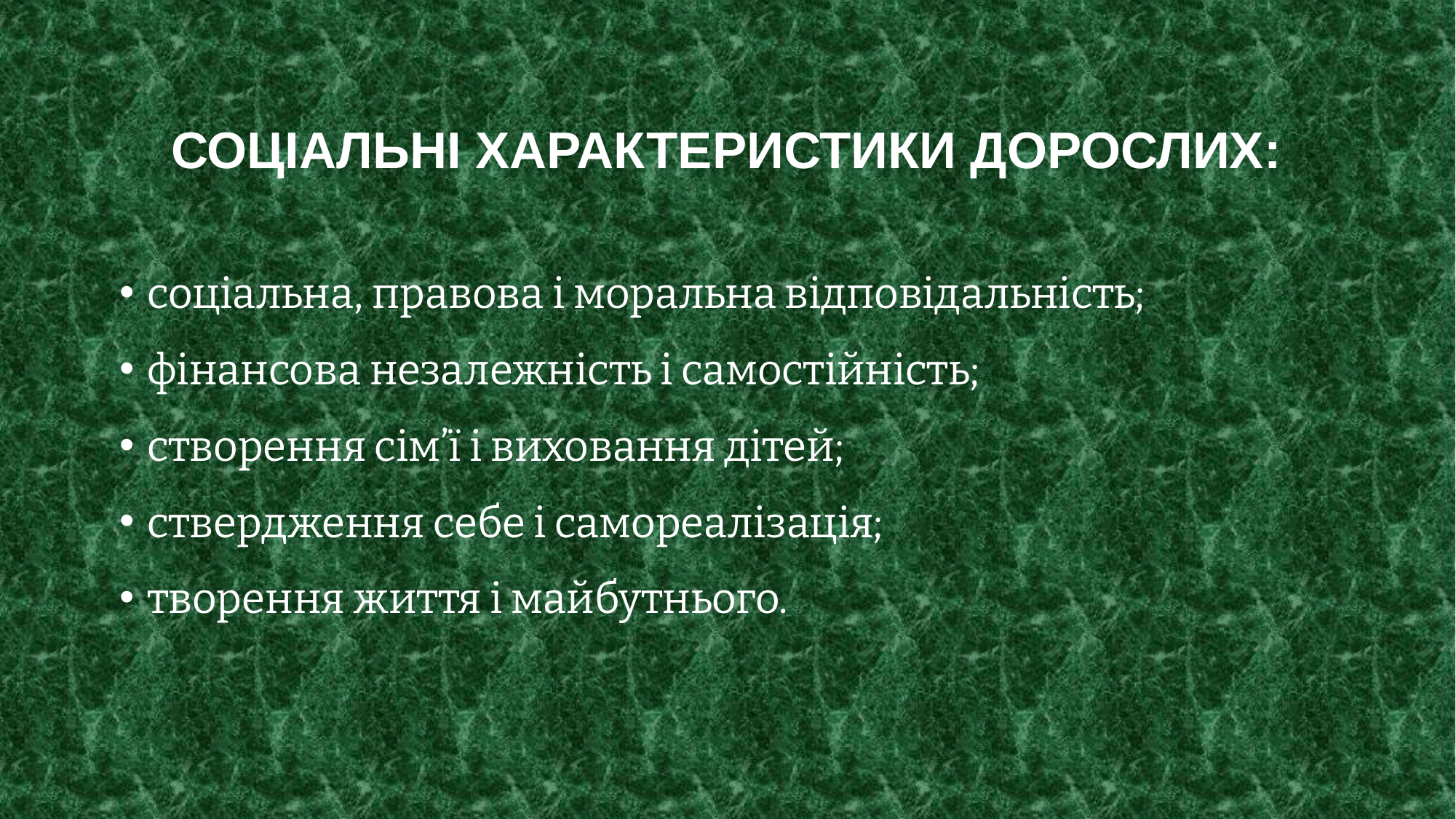

# Соціальні характеристики дорослих:
соціальна, правова і моральна відповідальність;
фінансова незалежність і самостійність;
створення сім’ї і виховання дітей;
ствердження себе і самореалізація;
творення життя і майбутнього.